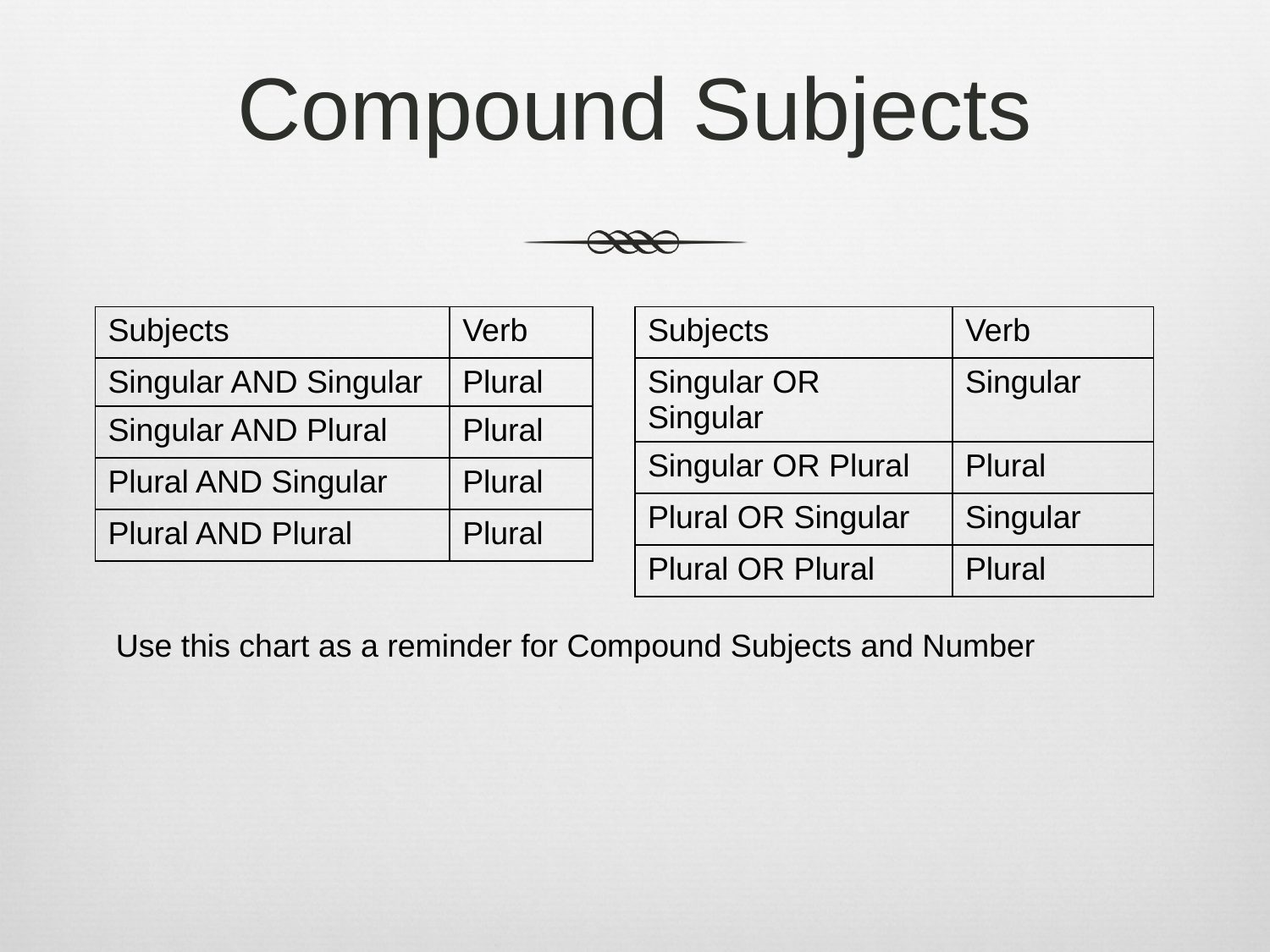

# Compound Subjects
| Subjects | Verb |
| --- | --- |
| Singular AND Singular | Plural |
| Singular AND Plural | Plural |
| Plural AND Singular | Plural |
| Plural AND Plural | Plural |
| Subjects | Verb |
| --- | --- |
| Singular OR Singular | Singular |
| Singular OR Plural | Plural |
| Plural OR Singular | Singular |
| Plural OR Plural | Plural |
Use this chart as a reminder for Compound Subjects and Number